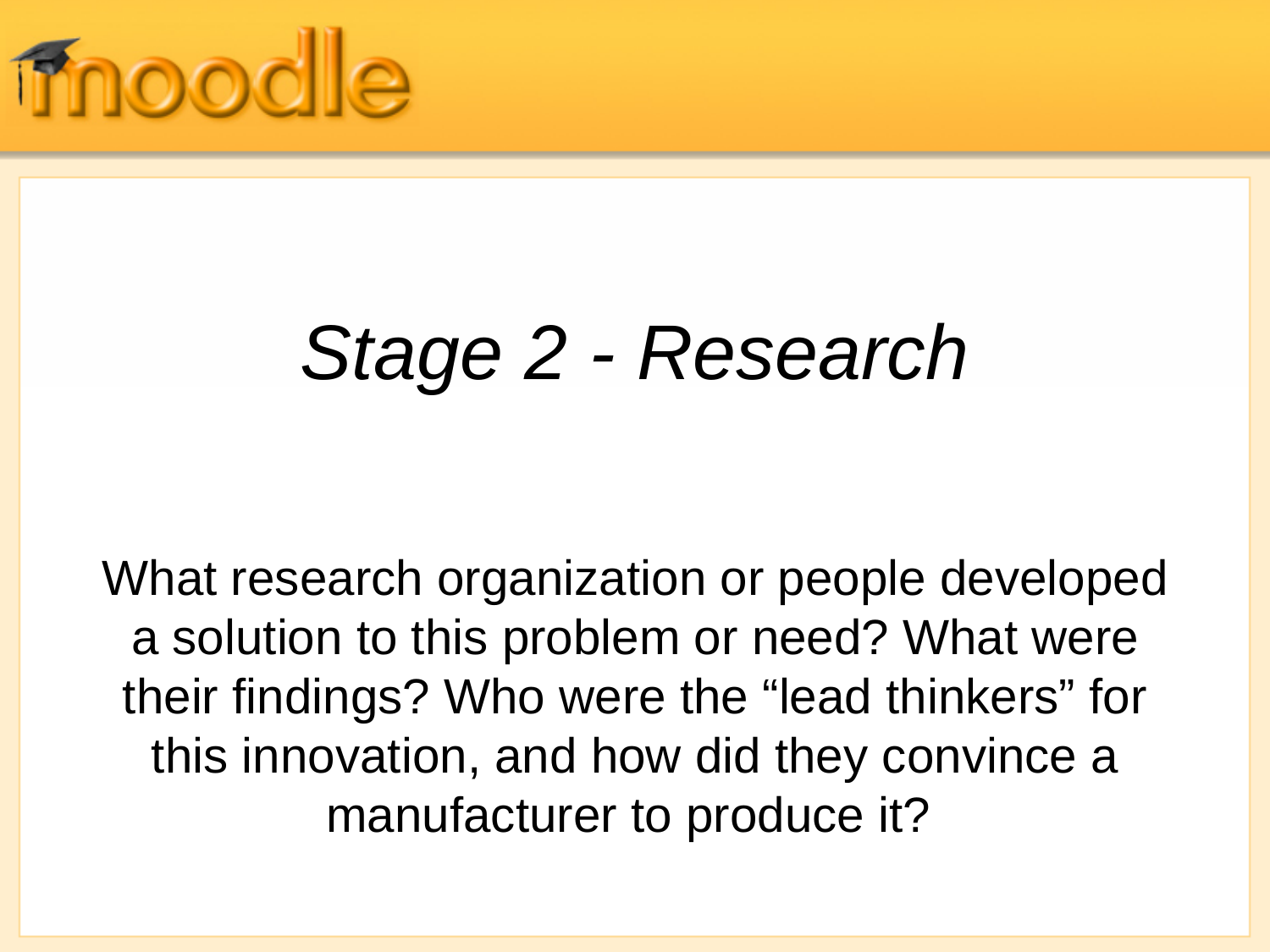

# Stage 2 - Research
What research organization or people developed a solution to this problem or need? What were their findings? Who were the “lead thinkers” for this innovation, and how did they convince a manufacturer to produce it?